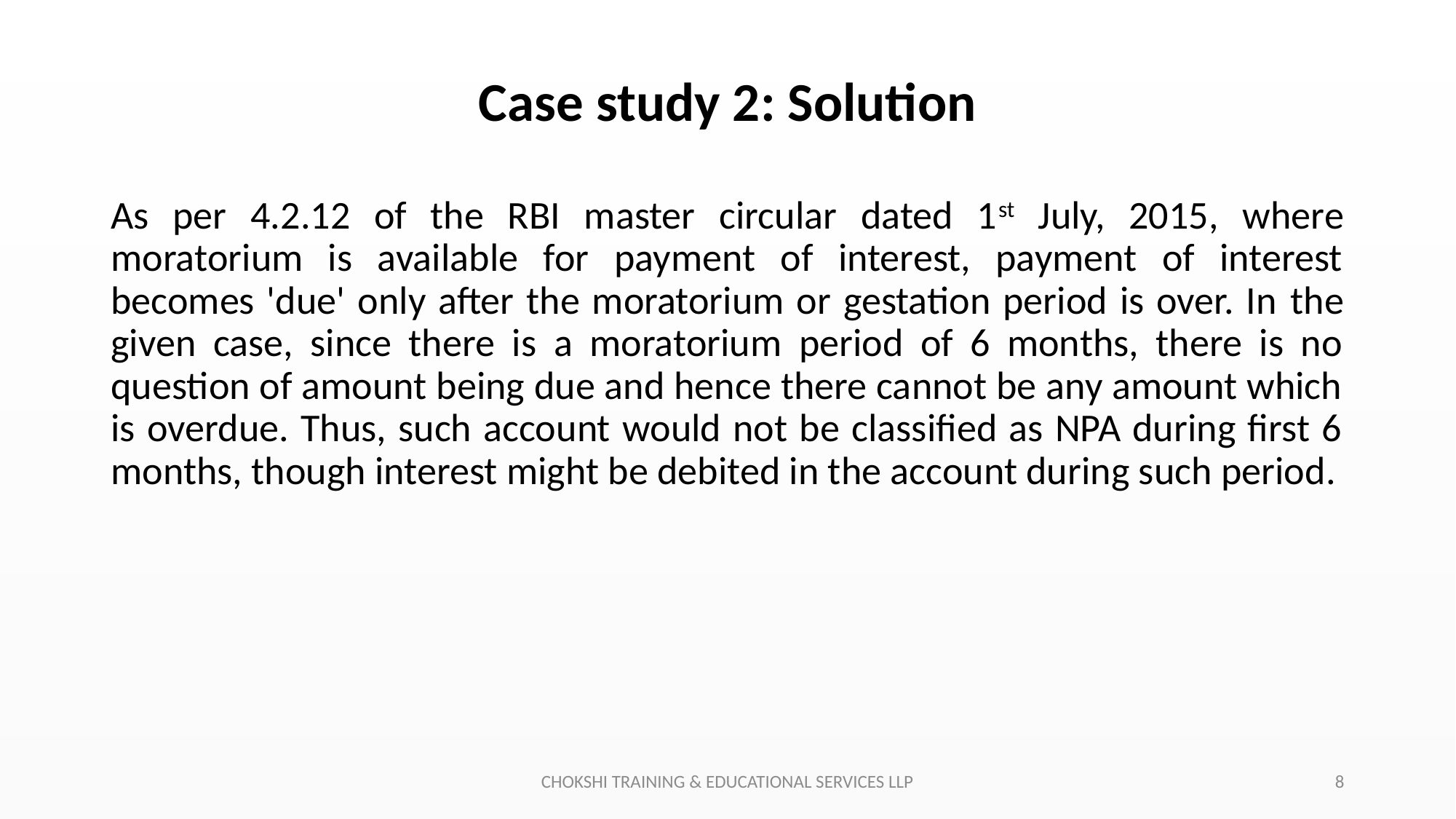

# Case study 2: Solution
As per 4.2.12 of the RBI master circular dated 1st July, 2015, where moratorium is available for payment of interest, payment of interest becomes 'due' only after the moratorium or gestation period is over. In the given case, since there is a moratorium period of 6 months, there is no question of amount being due and hence there cannot be any amount which is overdue. Thus, such account would not be classified as NPA during first 6 months, though interest might be debited in the account during such period.

CHOKSHI TRAINING & EDUCATIONAL SERVICES LLP
8